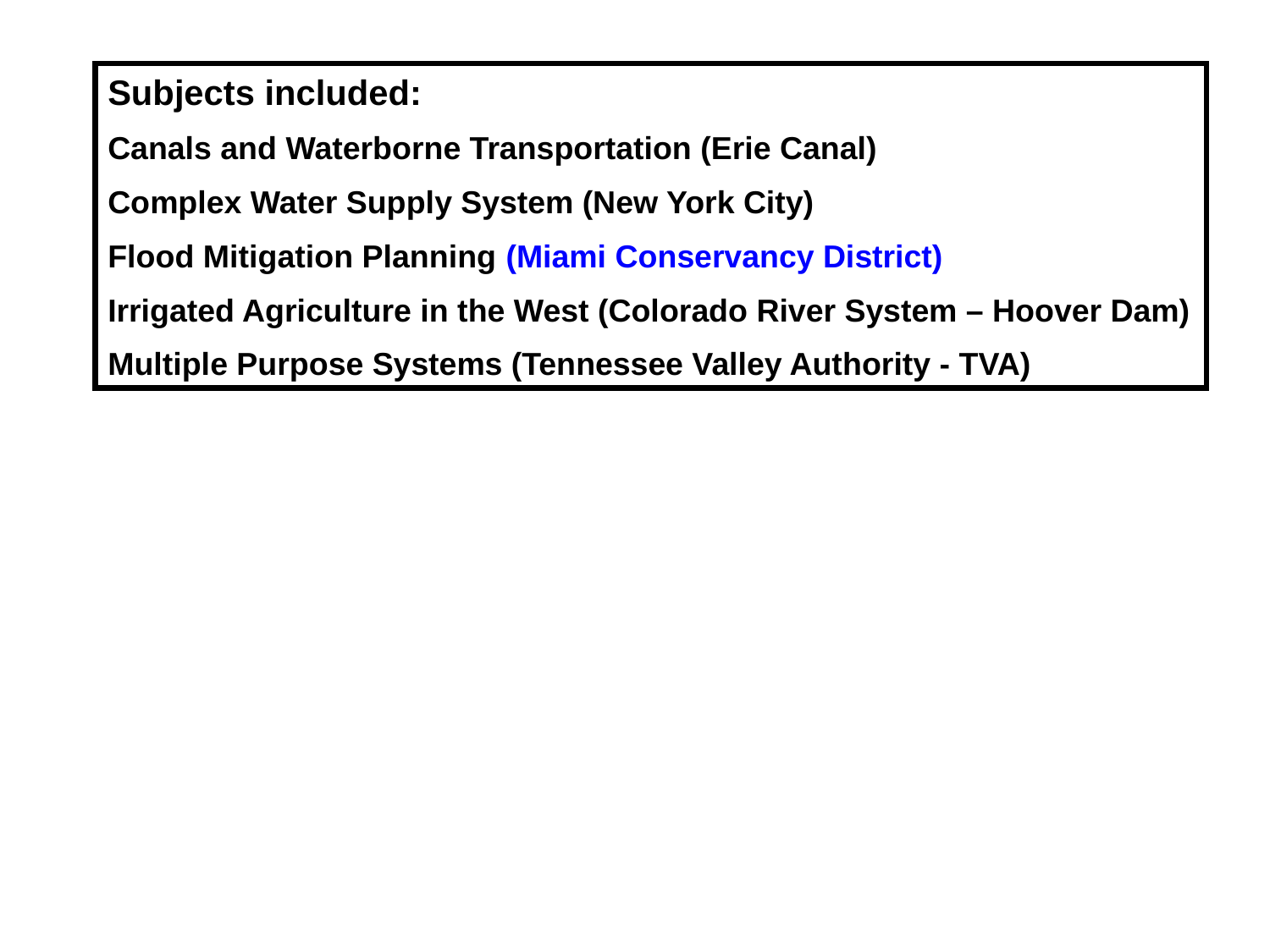

Subjects included:
Canals and Waterborne Transportation (Erie Canal)
Complex Water Supply System (New York City)
Flood Mitigation Planning (Miami Conservancy District)
Irrigated Agriculture in the West (Colorado River System – Hoover Dam)
Multiple Purpose Systems (Tennessee Valley Authority - TVA)